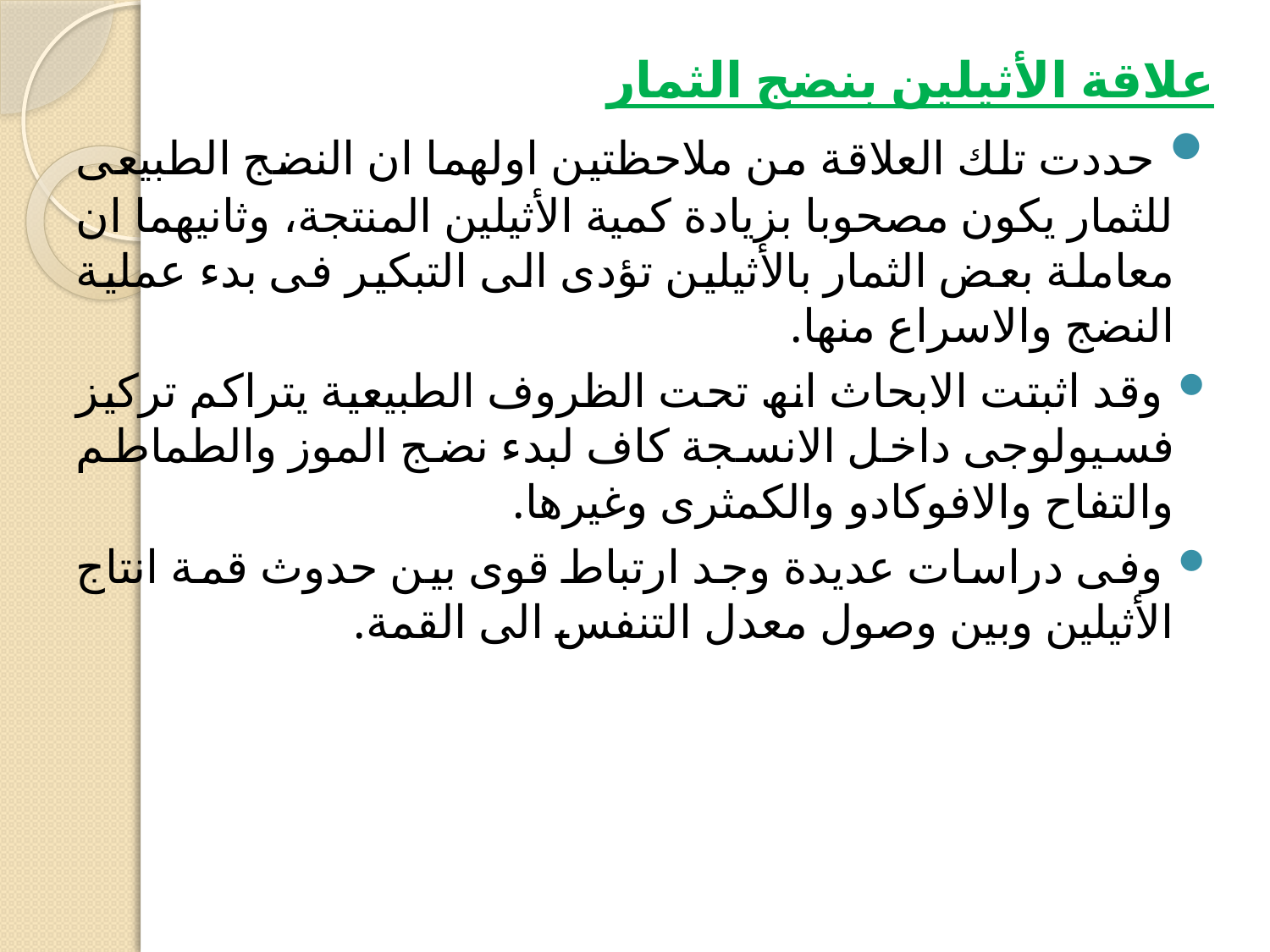

علاقة الأثیلین بنضج الثمار
 حددت تلك العلاقة من ملاحظتین اولھما ان النضج الطبیعى للثمار یكون مصحوبا بزیادة كمیة الأثیلین المنتجة، وثانیھما ان معاملة بعض الثمار بالأثیلین تؤدى الى التبكیر فى بدء عملیة النضج والاسراع منھا.
 وقد اثبتت الابحاث انھ تحت الظروف الطبیعیة یتراكم تركیز فسیولوجى داخل الانسجة كاف لبدء نضج الموز والطماطم والتفاح والافوكادو والكمثرى وغیرھا.
 وفى دراسات عدیدة وجد ارتباط قوى بین حدوث قمة انتاج الأثیلین وبین وصول معدل التنفس الى القمة.